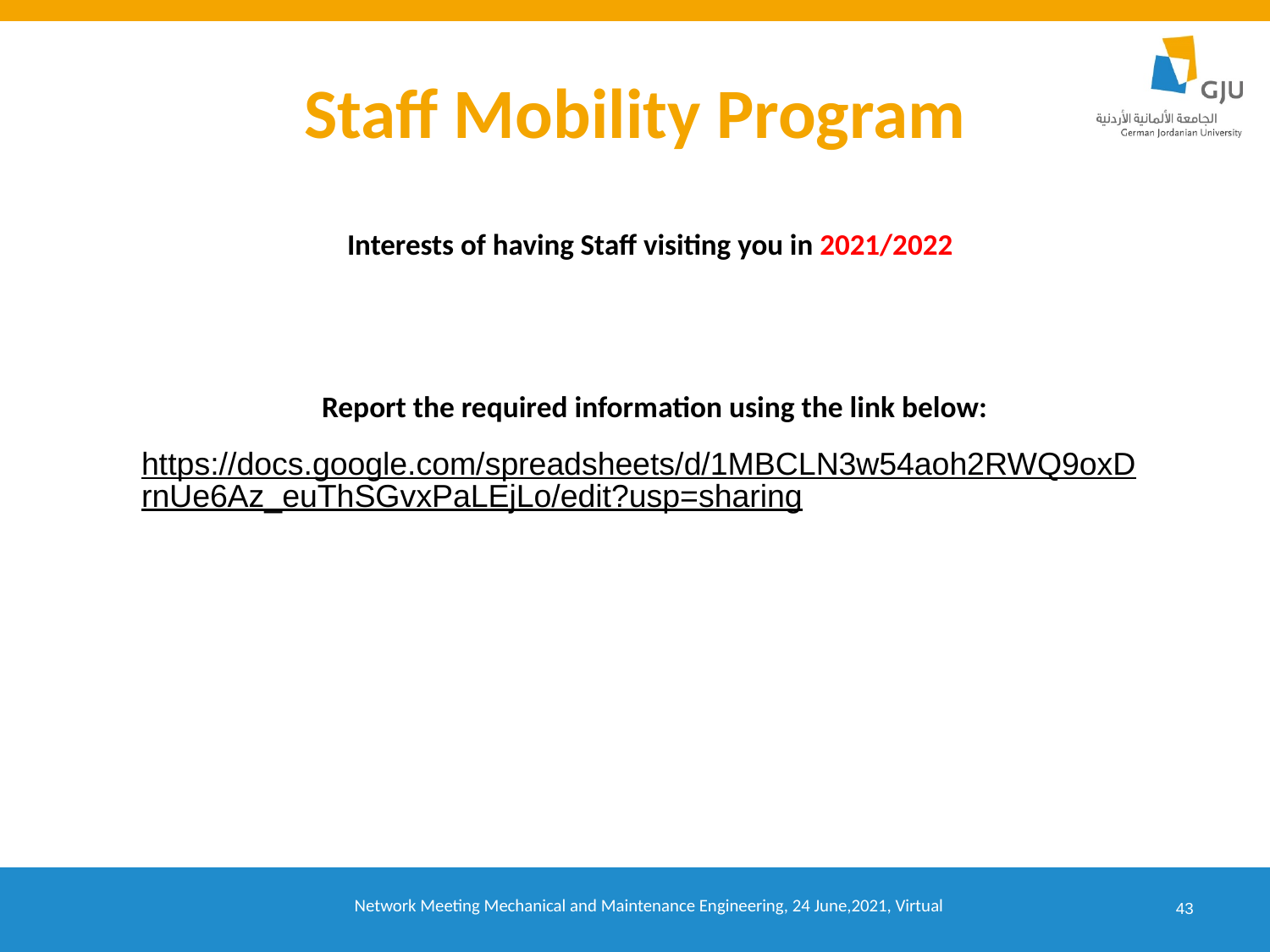

Staff Mobility Program
Interests of having Staff visiting you in 2021/2022
Report the required information using the link below:
https://docs.google.com/spreadsheets/d/1MBCLN3w54aoh2RWQ9oxDrnUe6Az_euThSGvxPaLEjLo/edit?usp=sharing
43
Network Meeting Mechanical and Maintenance Engineering, 24 June,2021, Virtual